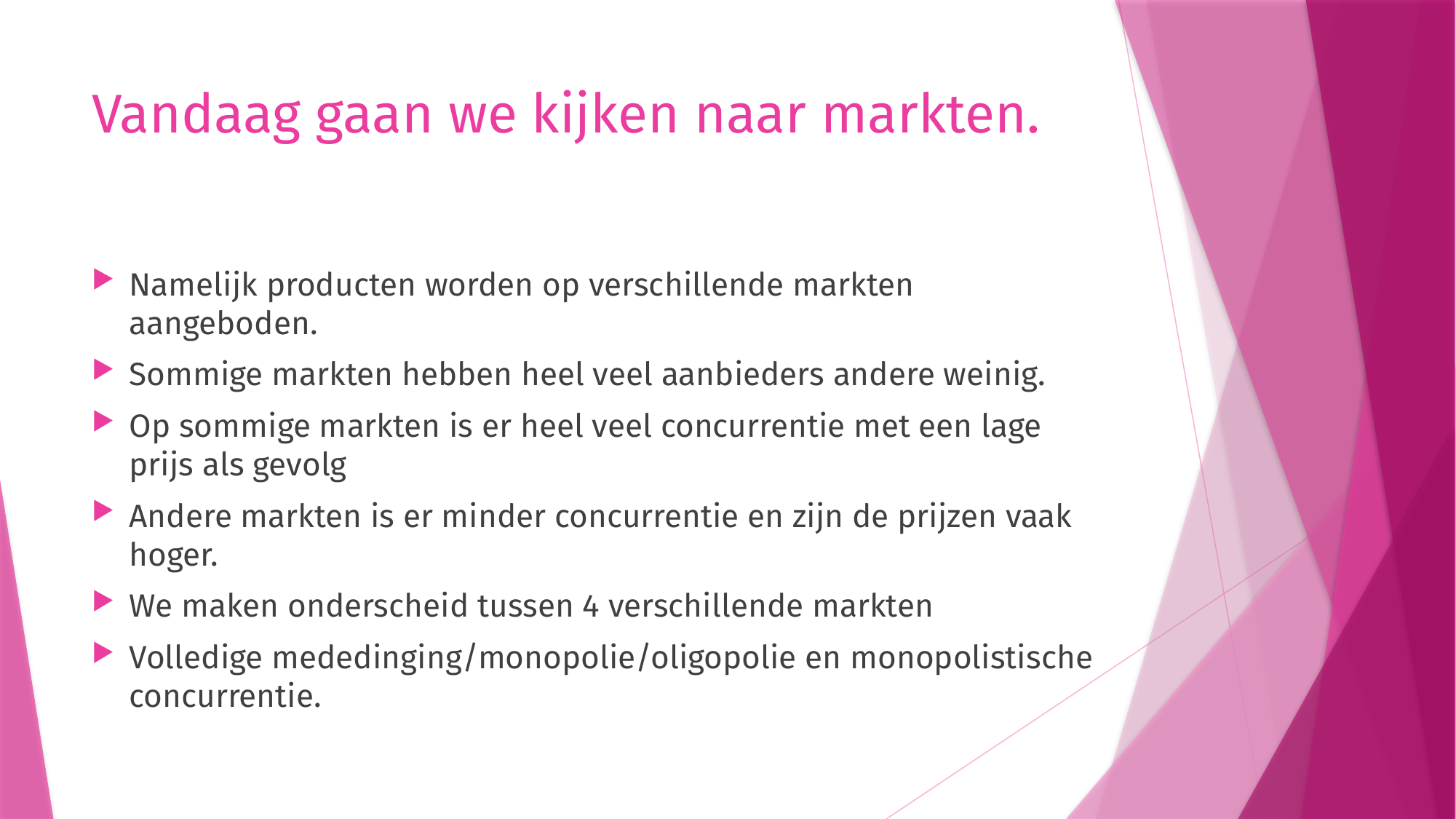

# Vandaag gaan we kijken naar markten.
Namelijk producten worden op verschillende markten aangeboden.
Sommige markten hebben heel veel aanbieders andere weinig.
Op sommige markten is er heel veel concurrentie met een lage prijs als gevolg
Andere markten is er minder concurrentie en zijn de prijzen vaak hoger.
We maken onderscheid tussen 4 verschillende markten
Volledige mededinging/monopolie/oligopolie en monopolistische concurrentie.